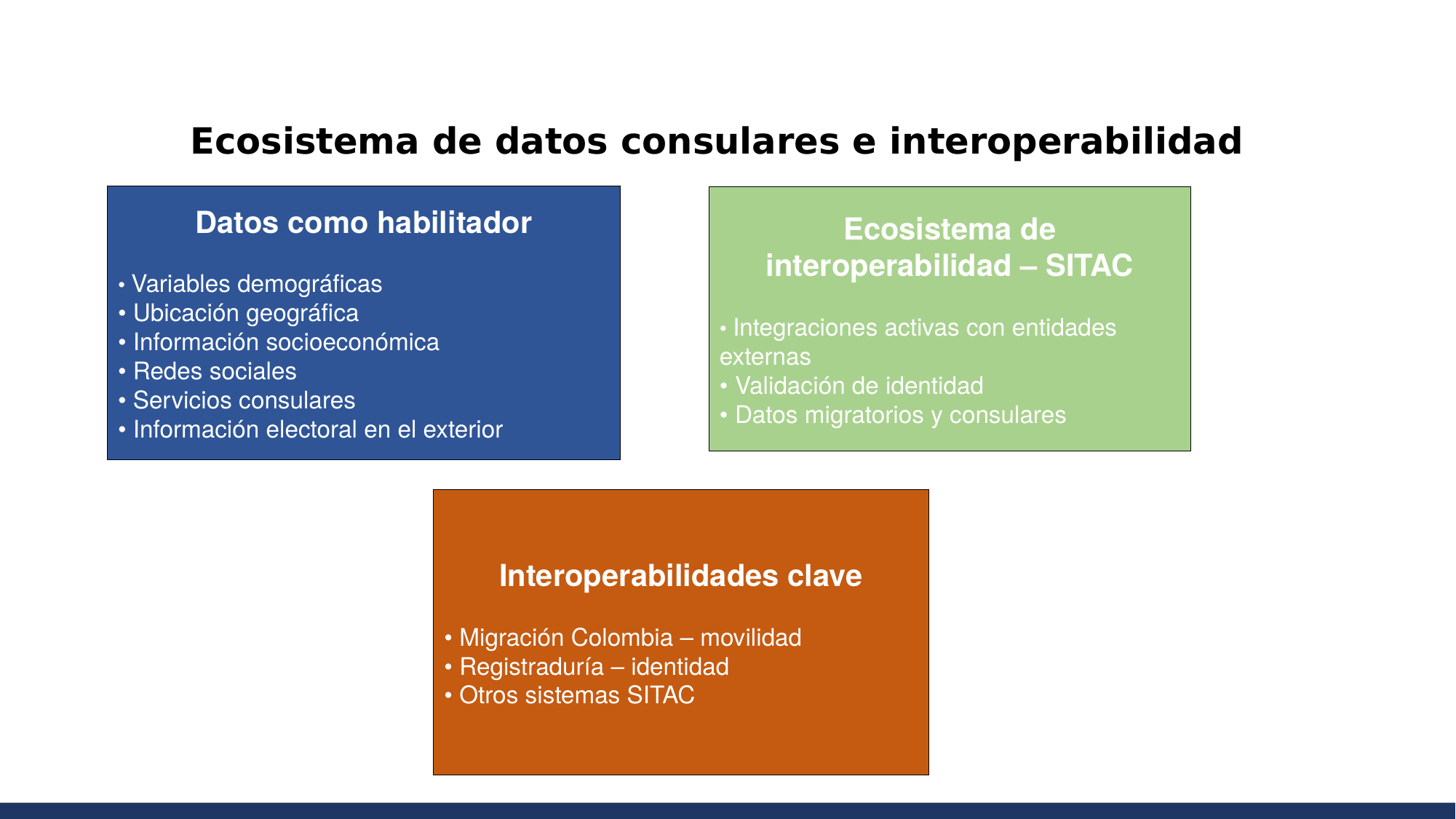

# Ecosistema de datos consulares e interoperabilidad
Datos como habilitador

• Variables demográficas
• Ubicación geográfica
• Información socioeconómica
• Redes sociales
• Servicios consulares
• Información electoral en el exterior
Ecosistema de interoperabilidad – SITAC

• Integraciones activas con entidades externas
• Validación de identidad
• Datos migratorios y consulares
Interoperabilidades clave

• Migración Colombia – movilidad
• Registraduría – identidad
• Otros sistemas SITAC